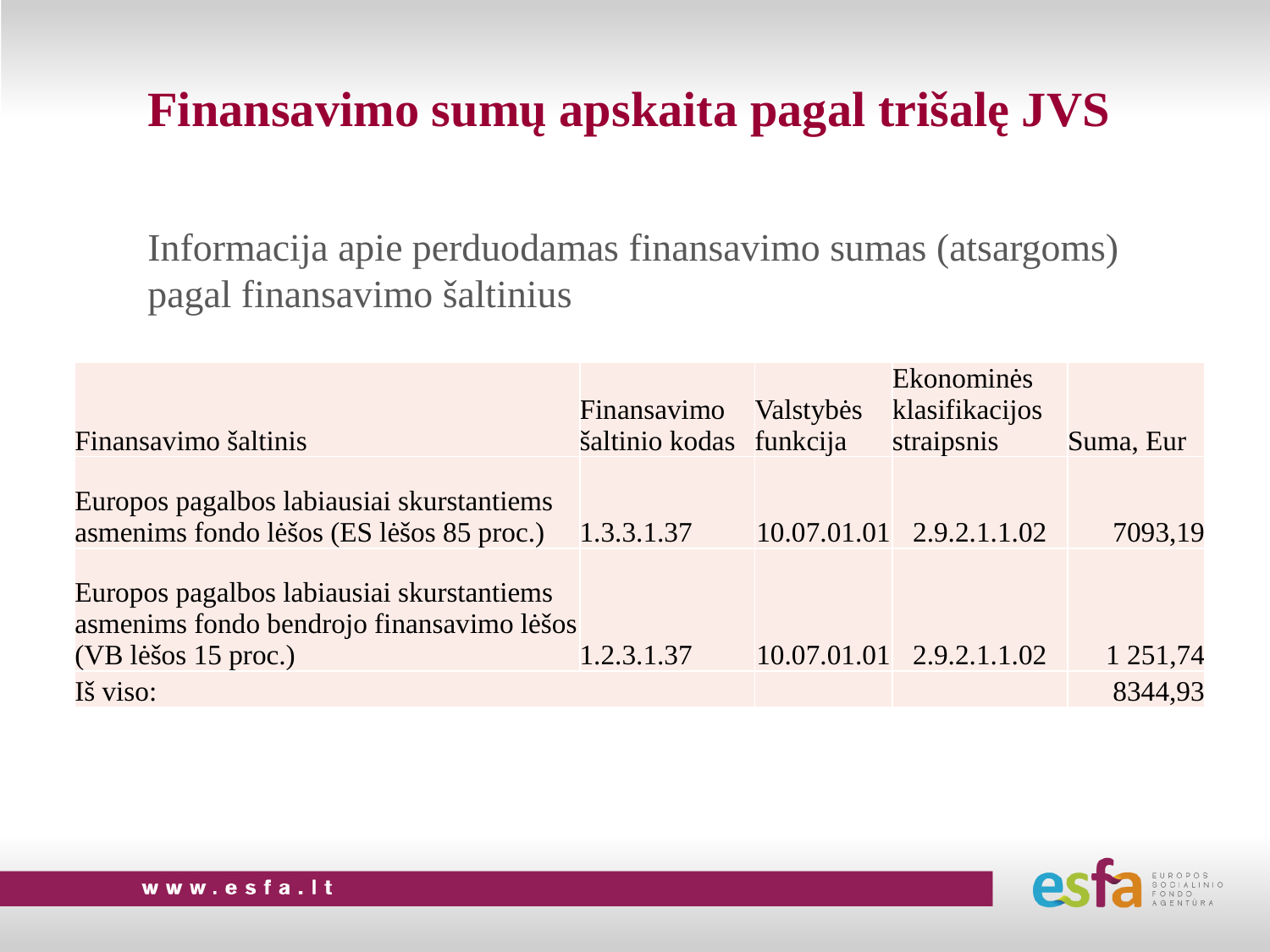

# Finansavimo sumų apskaita pagal trišalę JVS
Informacija apie perduodamas finansavimo sumas (atsargoms) pagal finansavimo šaltinius
| Finansavimo šaltinis | Finansavimo šaltinio kodas | Valstybės funkcija | Ekonominės klasifikacijos straipsnis | Suma, Eur |
| --- | --- | --- | --- | --- |
| Europos pagalbos labiausiai skurstantiems asmenims fondo lėšos (ES lėšos 85 proc.) | 1.3.3.1.37 | 10.07.01.01 | 2.9.2.1.1.02 | 7093,19 |
| Europos pagalbos labiausiai skurstantiems asmenims fondo bendrojo finansavimo lėšos (VB lėšos 15 proc.) | 1.2.3.1.37 | 10.07.01.01 | 2.9.2.1.1.02 | 1 251,74 |
| Iš viso: |  |  |  | 8344,93 |